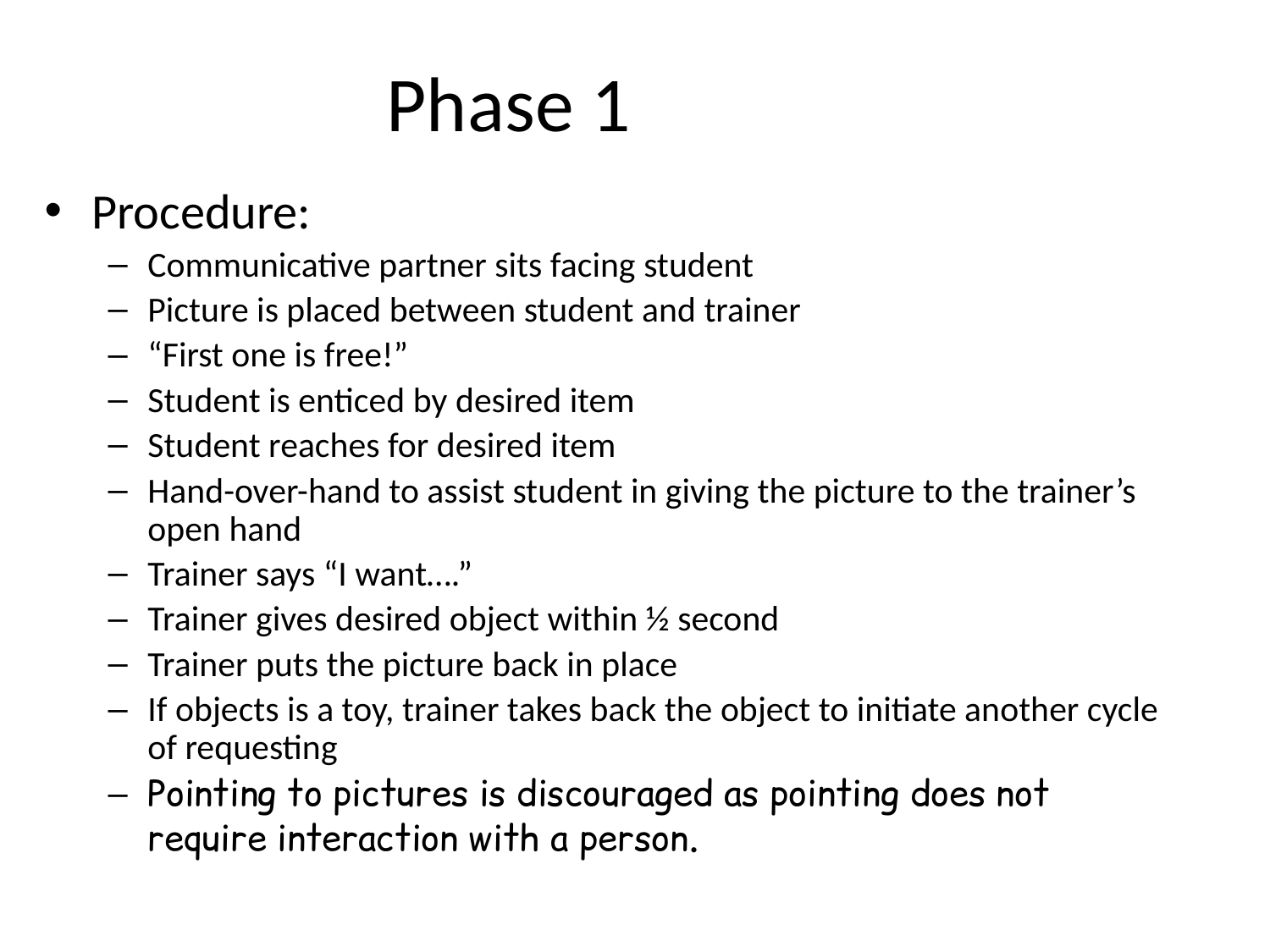

# Phase 1
Procedure:
Communicative partner sits facing student
Picture is placed between student and trainer
“First one is free!”
Student is enticed by desired item
Student reaches for desired item
Hand-over-hand to assist student in giving the picture to the trainer’s open hand
Trainer says “I want….”
Trainer gives desired object within ½ second
Trainer puts the picture back in place
If objects is a toy, trainer takes back the object to initiate another cycle of requesting
Pointing to pictures is discouraged as pointing does not require interaction with a person.